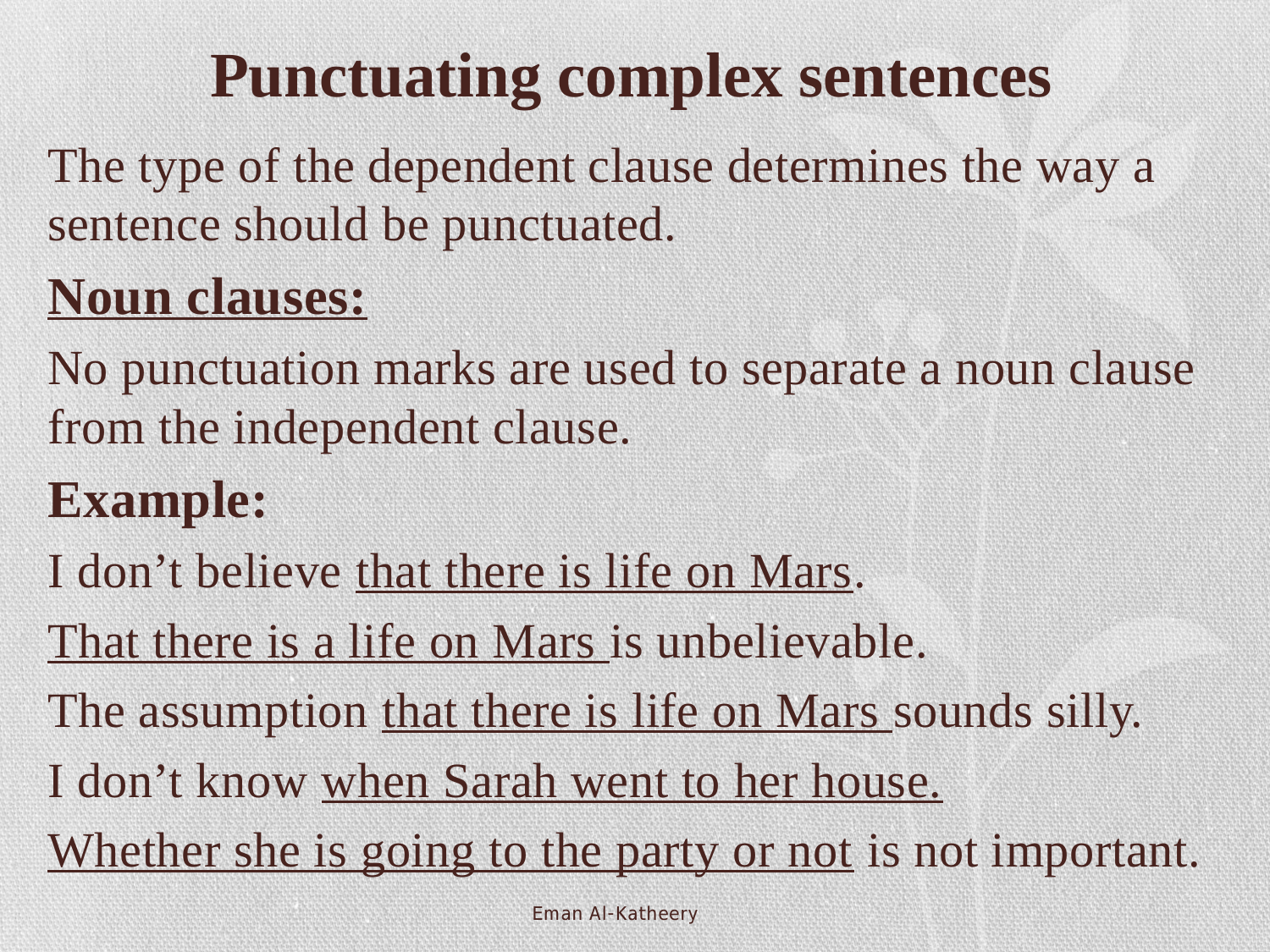

# Punctuating complex sentences
The type of the dependent clause determines the way a sentence should be punctuated.
Noun clauses:
No punctuation marks are used to separate a noun clause from the independent clause.
Example:
I don’t believe that there is life on Mars.
That there is a life on Mars is unbelievable.
The assumption that there is life on Mars sounds silly.
I don’t know when Sarah went to her house.
Whether she is going to the party or not is not important.

Eman Al-Katheery